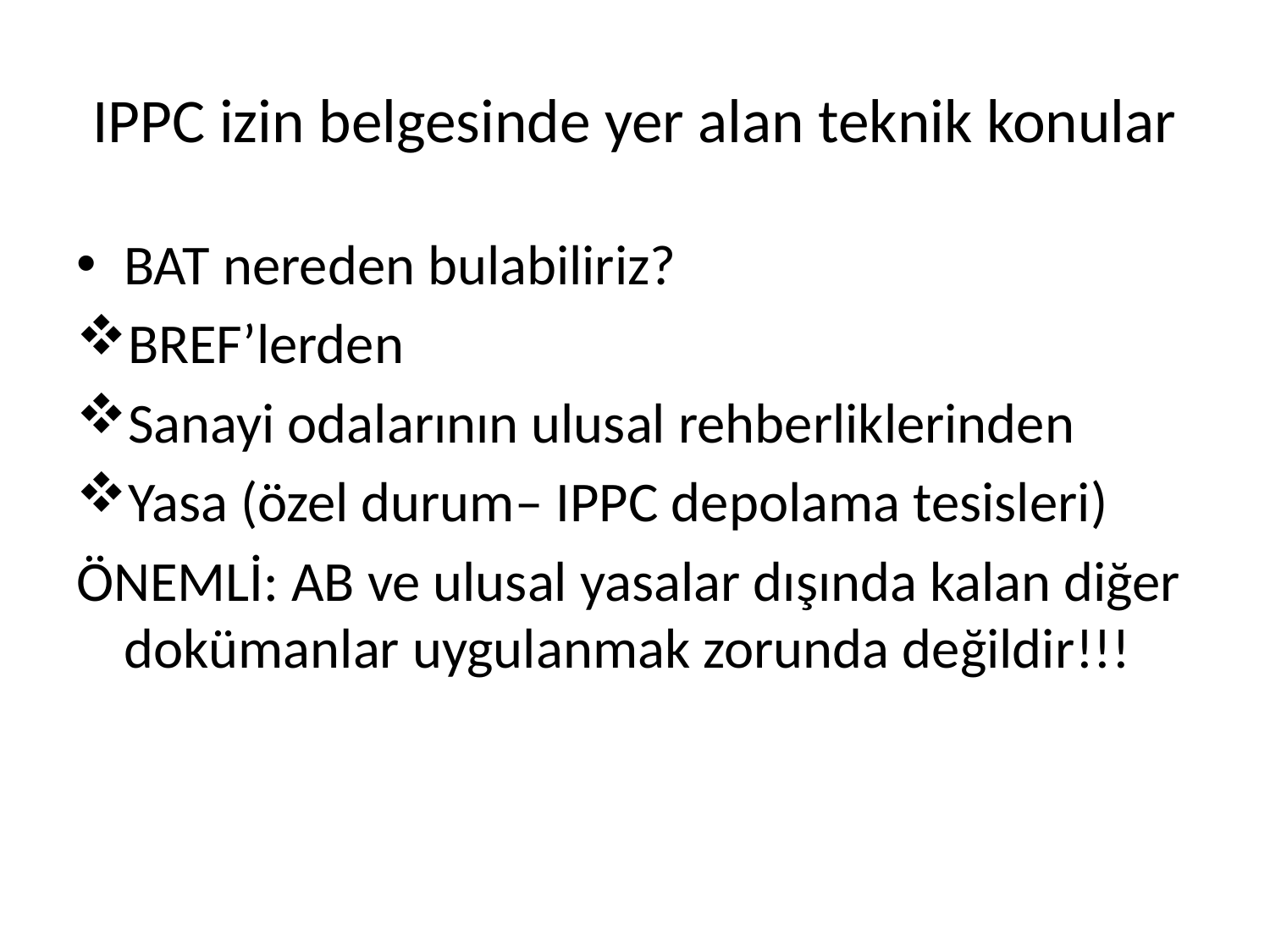

# IPPC izin belgesinde yer alan teknik konular
BAT nereden bulabiliriz?
BREF’lerden
Sanayi odalarının ulusal rehberliklerinden
Yasa (özel durum– IPPC depolama tesisleri)
ÖNEMLİ: AB ve ulusal yasalar dışında kalan diğer dokümanlar uygulanmak zorunda değildir!!!